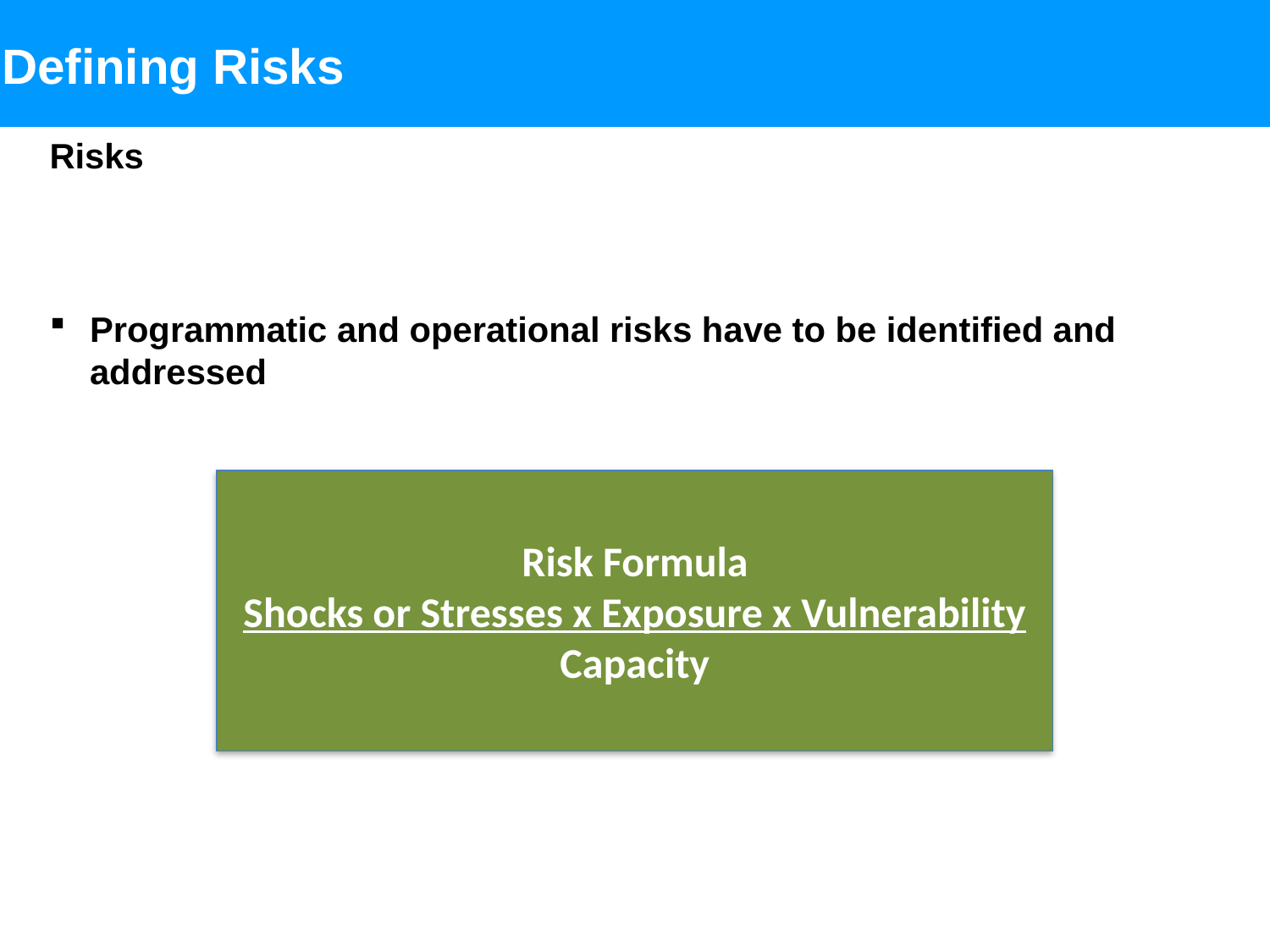

Defining Risks
Risks

Programmatic and operational risks have to be identified and addressed

Risk Formula
Shocks or Stresses x Exposure x Vulnerability
Capacity